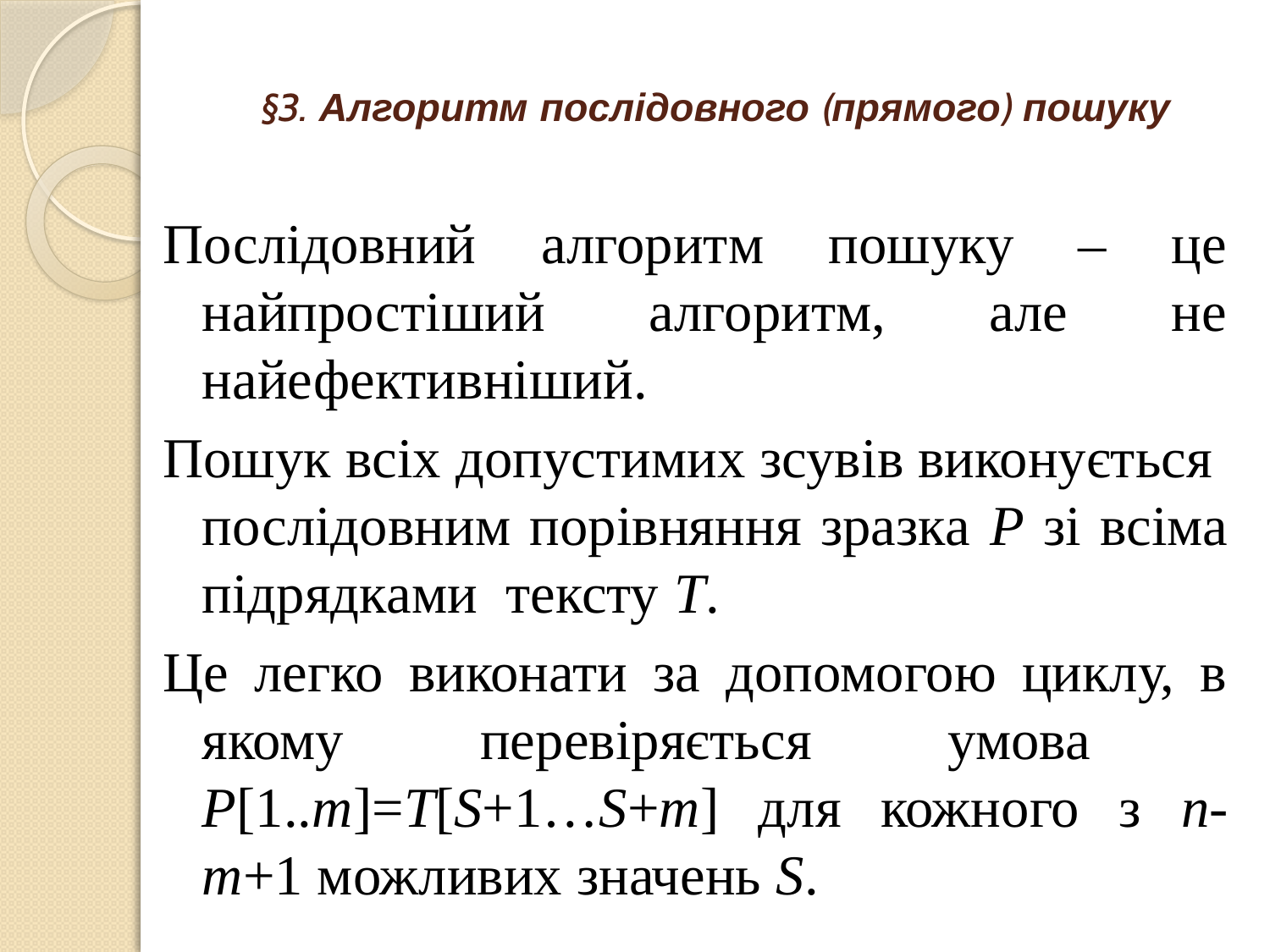

# §3. Алгоритм послідовного (прямого) пошуку
Послідовний алгоритм пошуку – це найпростіший алгоритм, але не найефективніший.
Пошук всіх допустимих зсувів виконується  послідовним порівняння зразка Р зі всіма підрядками  тексту Т.
Це легко виконати за допомогою циклу, в якому перевіряється умова  Р[1..m]=T[S+1…S+m] для кожного з n-m+1 можливих значень S.